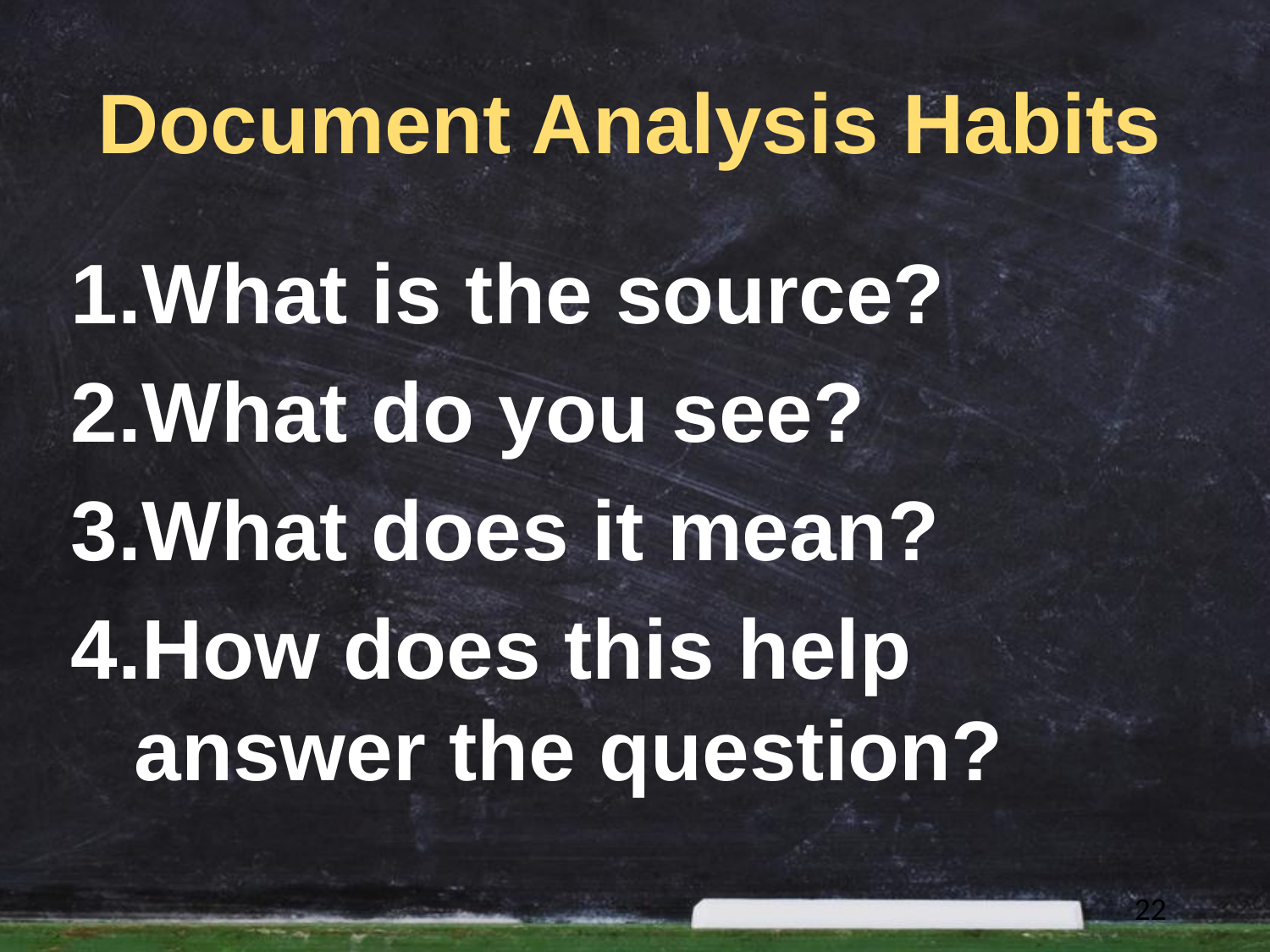

# Document Analysis Habits
What is the source?
What do you see?
What does it mean?
How does this help answer the question?
22